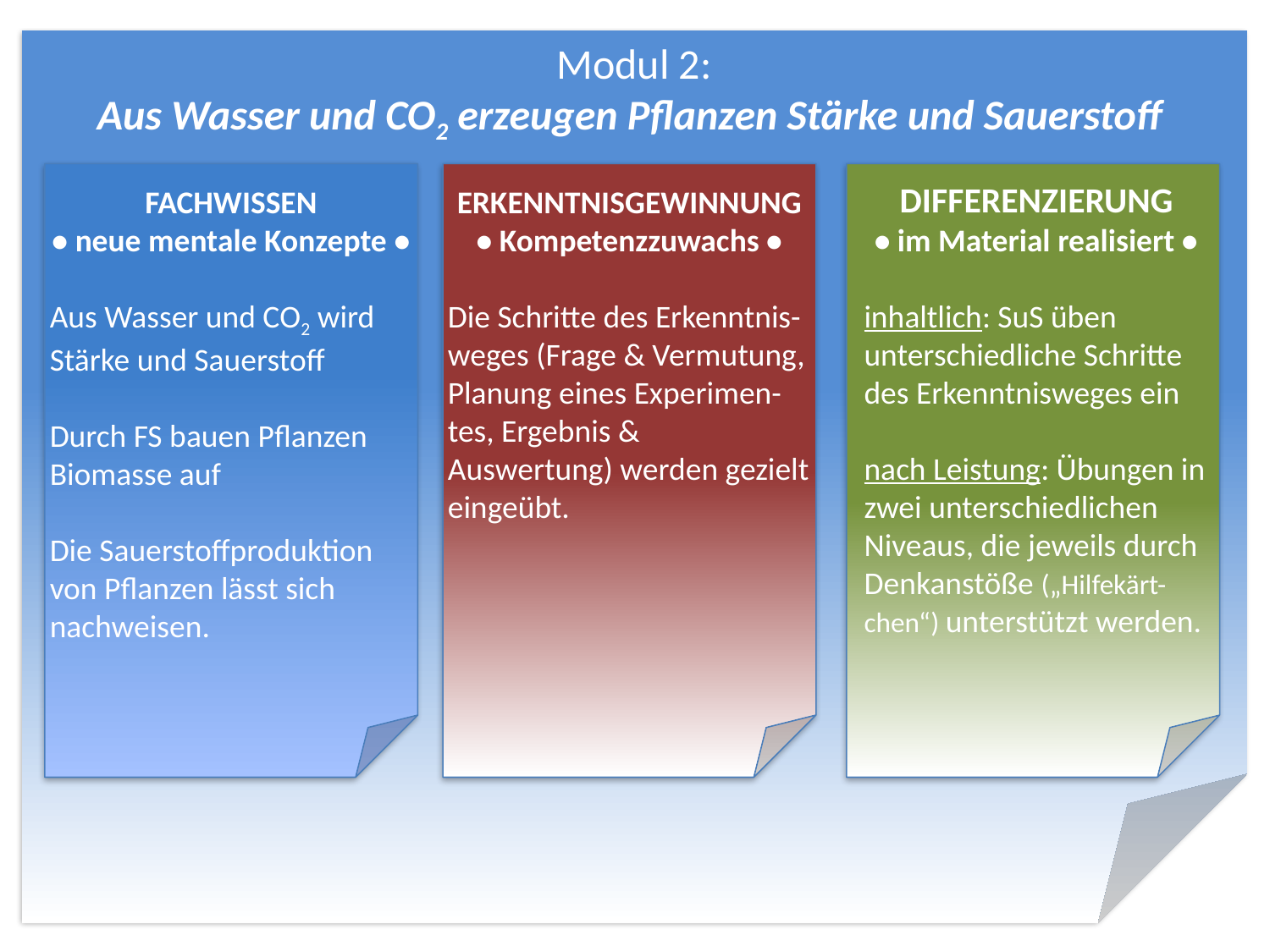

Modul 2:
Aus Wasser und CO2 erzeugen Pflanzen Stärke und Sauerstoff

ERKENNTNISGEWINNUNG
• Kompetenzzuwachs •

Die Schritte des Erkenntnis-weges (Frage & Vermutung, Planung eines Experimen-tes, Ergebnis & Auswertung) werden gezielt eingeübt.

DIFFERENZIERUNG
• im Material realisiert •

inhaltlich: SuS üben unterschiedliche Schritte des Erkenntnisweges ein

nach Leistung: Übungen in zwei unterschiedlichen Niveaus, die jeweils durch Denkanstöße („Hilfekärt-chen“) unterstützt werden.

FACHWISSEN
• neue mentale Konzepte •

Aus Wasser und CO2 wird Stärke und Sauerstoff

Durch FS bauen Pflanzen Biomasse auf

Die Sauerstoffproduktion von Pflanzen lässt sich nachweisen.